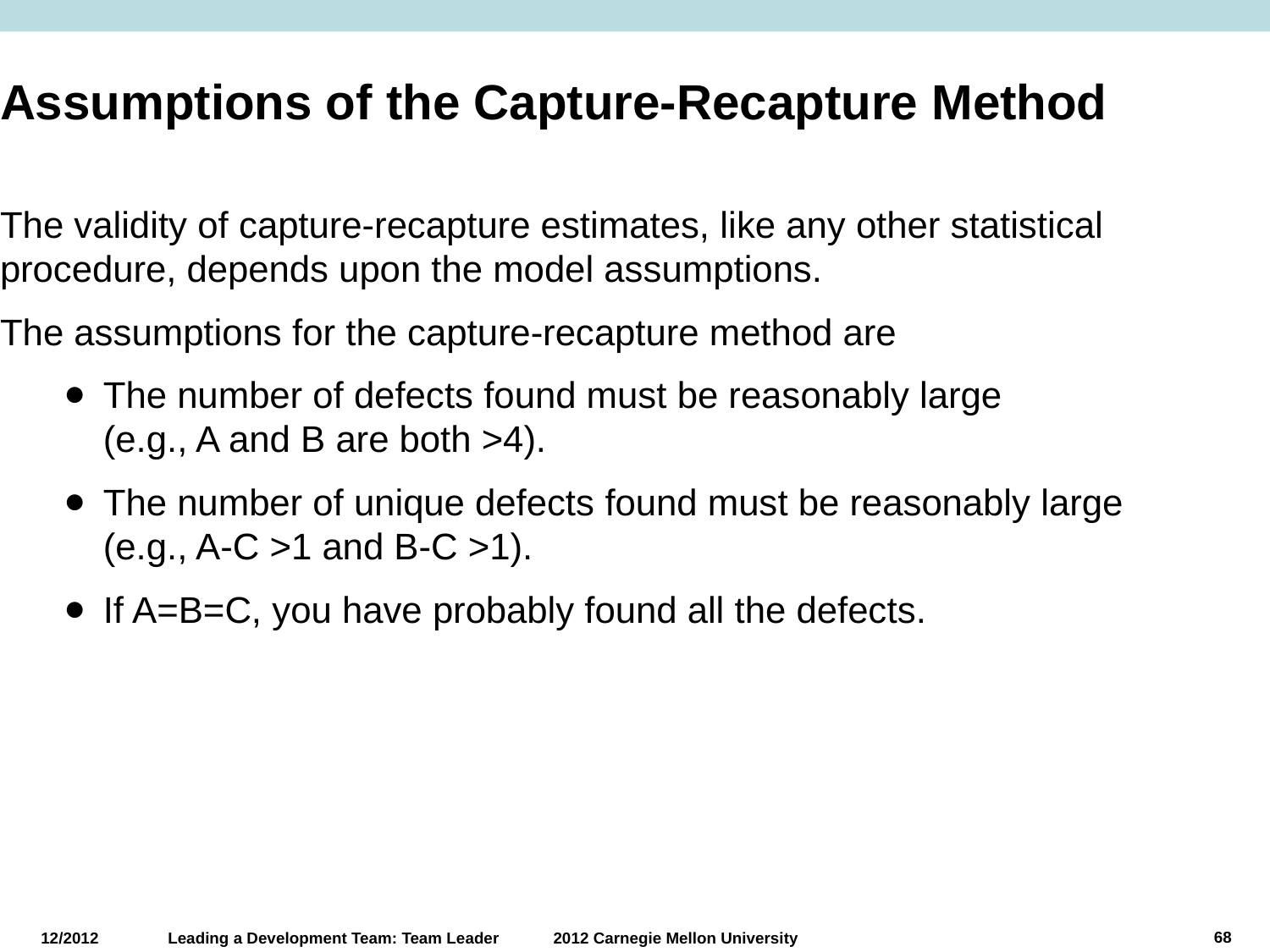

Assumptions of the Capture-Recapture Method
The validity of capture-recapture estimates, like any other statistical procedure, depends upon the model assumptions.
The assumptions for the capture-recapture method are
The number of defects found must be reasonably large
(e.g., A and B are both >4).
The number of unique defects found must be reasonably large (e.g., A-C >1 and B-C >1).
If A=B=C, you have probably found all the defects.